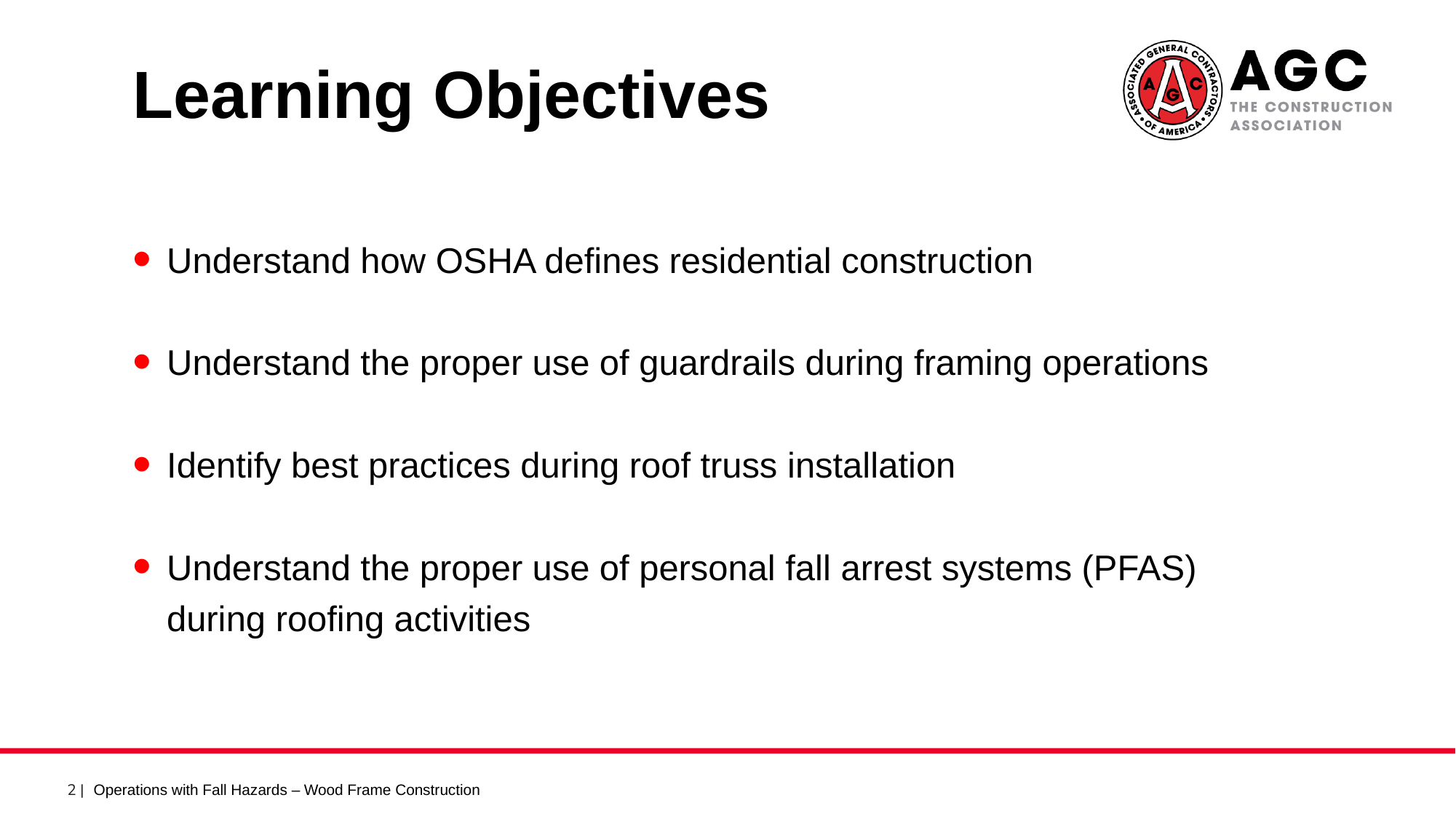

Learning Objectives
Understand how OSHA defines residential construction

Understand the proper use of guardrails during framing operations

Identify best practices during roof truss installation

Understand the proper use of personal fall arrest systems (PFAS) during roofing activities
Operations with Fall Hazards – Wood Frame Construction